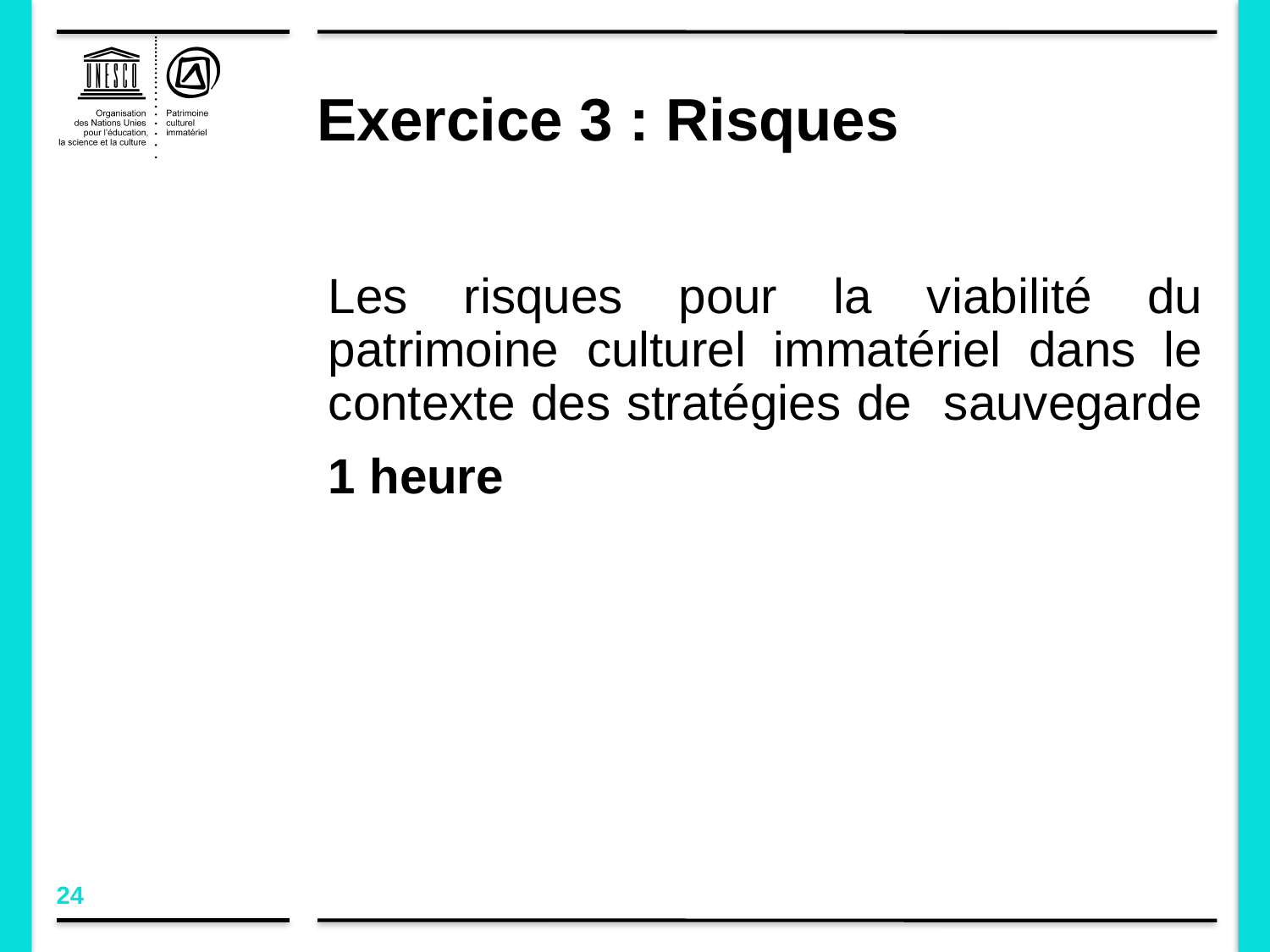

# Exercice 3 : Risques
Les risques pour la viabilité du patrimoine culturel immatériel dans le contexte des stratégies de  sauvegarde
1 heure